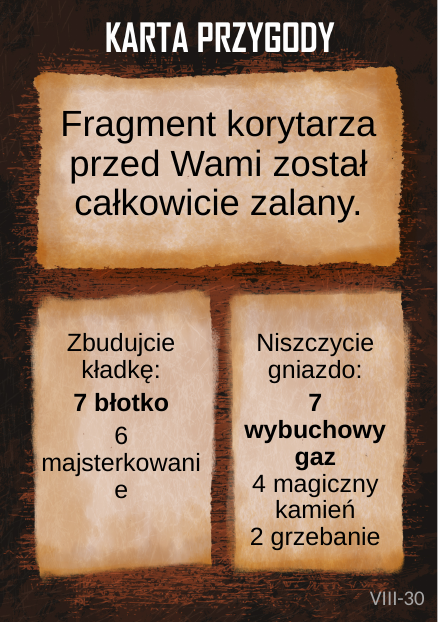

# Fragment korytarza przed Wami został całkowicie zalany.
Zbudujcie kładkę:
7 błotko
6 majsterkowanie
Niszczycie gniazdo:
7 wybuchowy gaz
4 magiczny kamień
2 grzebanie
VIII-30